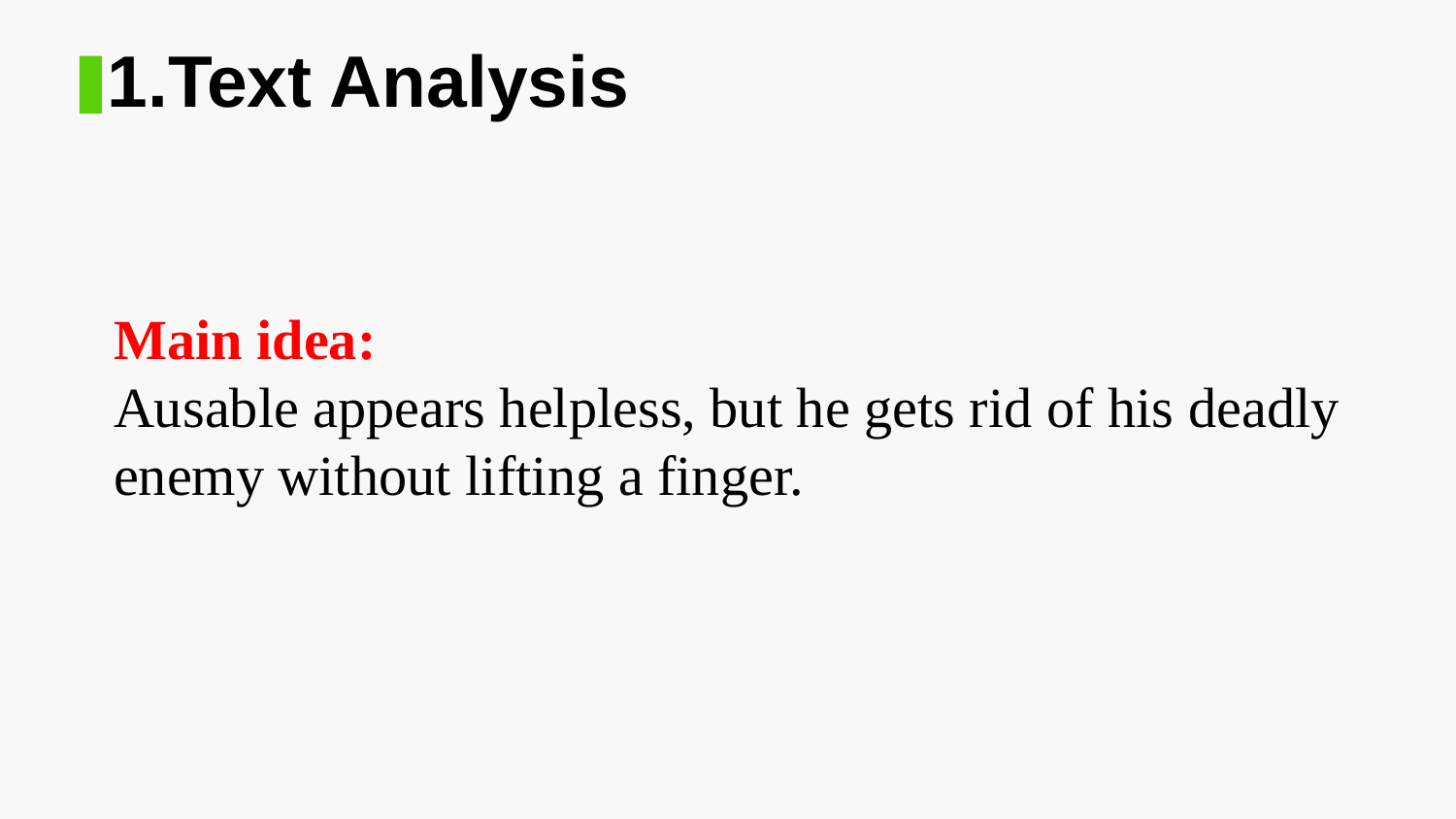

1.Text Analysis

Main idea:
Ausable appears helpless, but he gets rid of his deadly
enemy without lifting a finger.